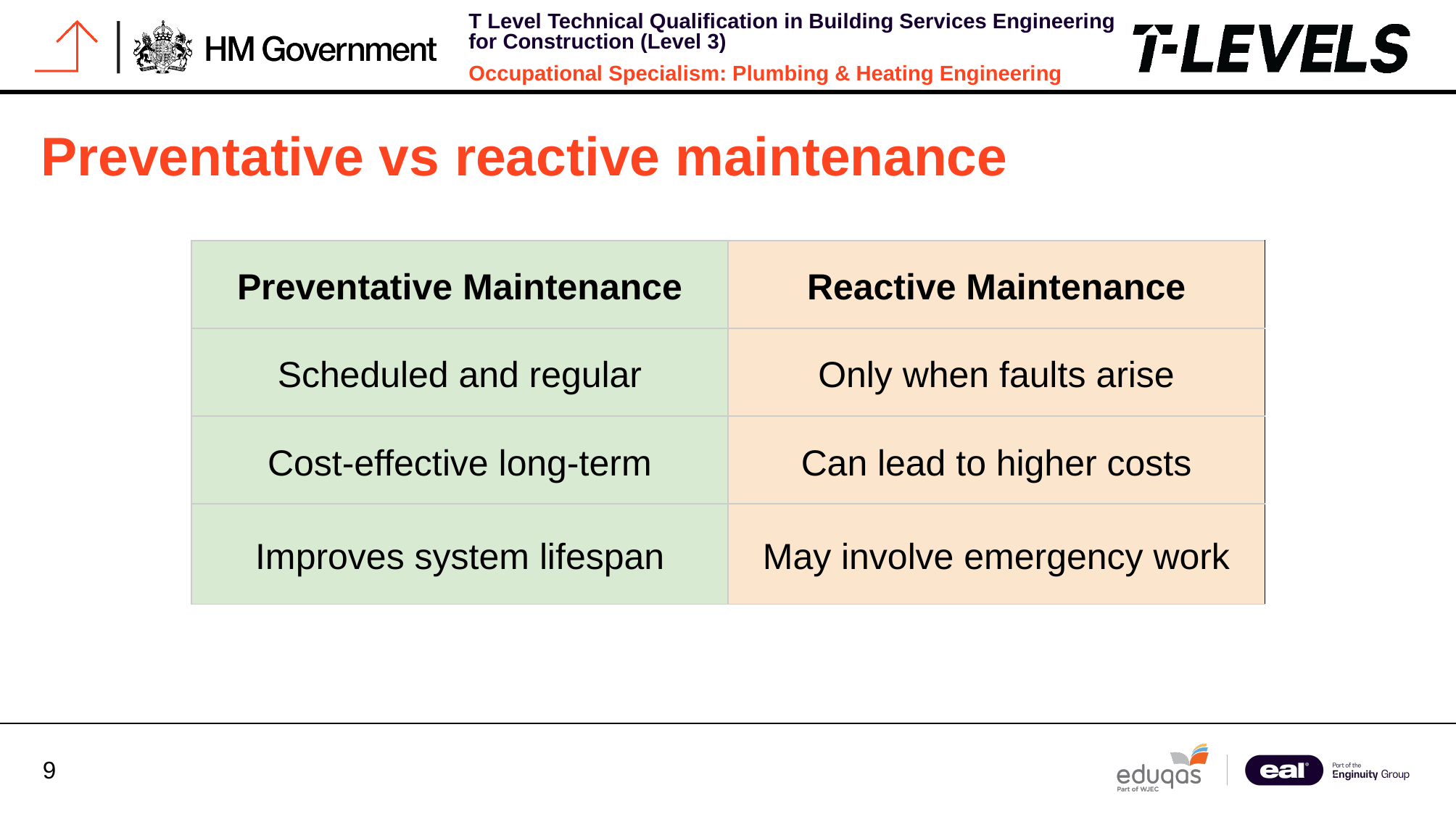

# Preventative vs reactive maintenance
| Preventative Maintenance | Reactive Maintenance |
| --- | --- |
| Scheduled and regular | Only when faults arise |
| Cost-effective long-term | Can lead to higher costs |
| Improves system lifespan | May involve emergency work |